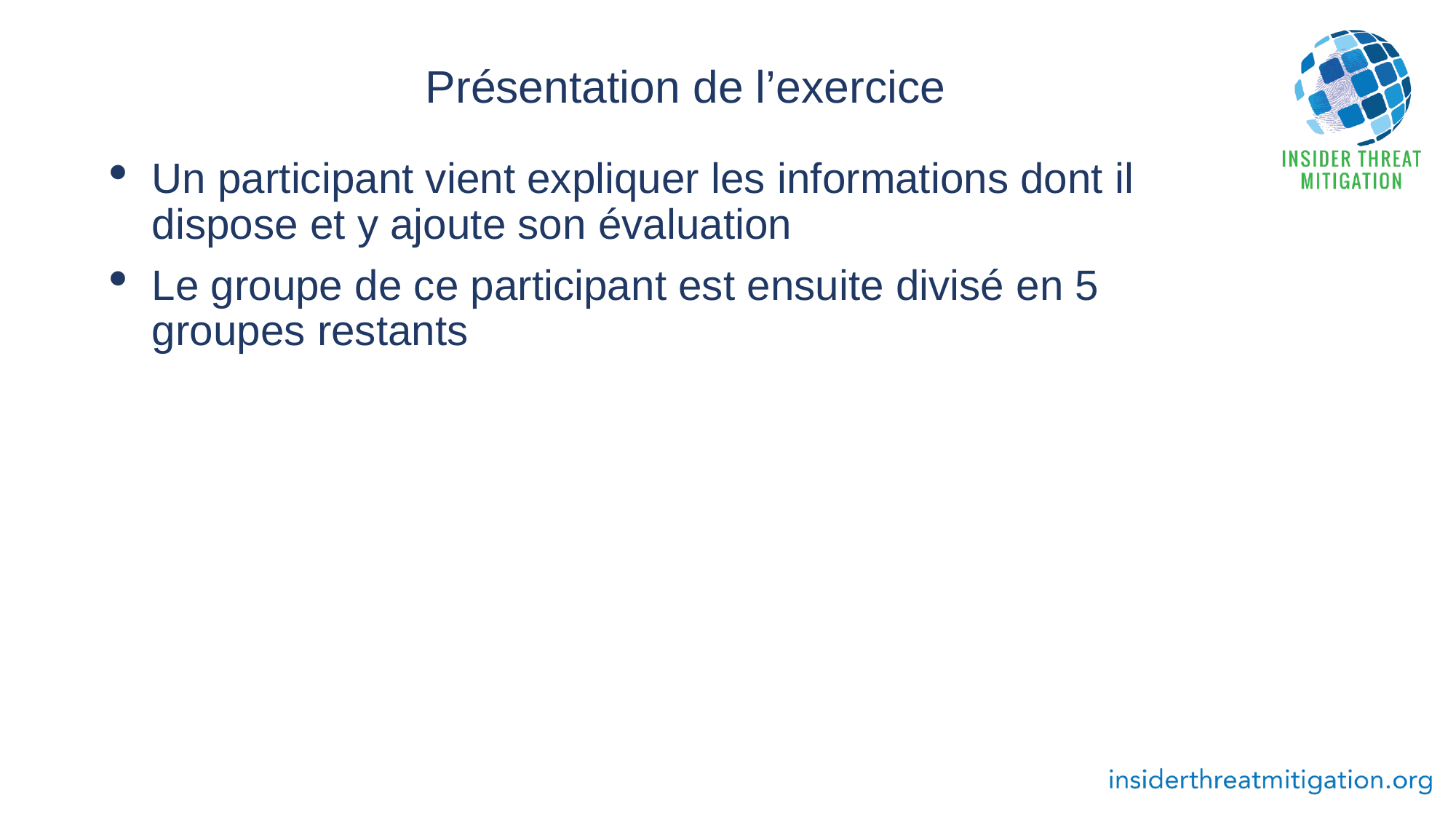

# Présentation de l’exercice
Un participant vient expliquer les informations dont il dispose et y ajoute son évaluation
Le groupe de ce participant est ensuite divisé en 5 groupes restants